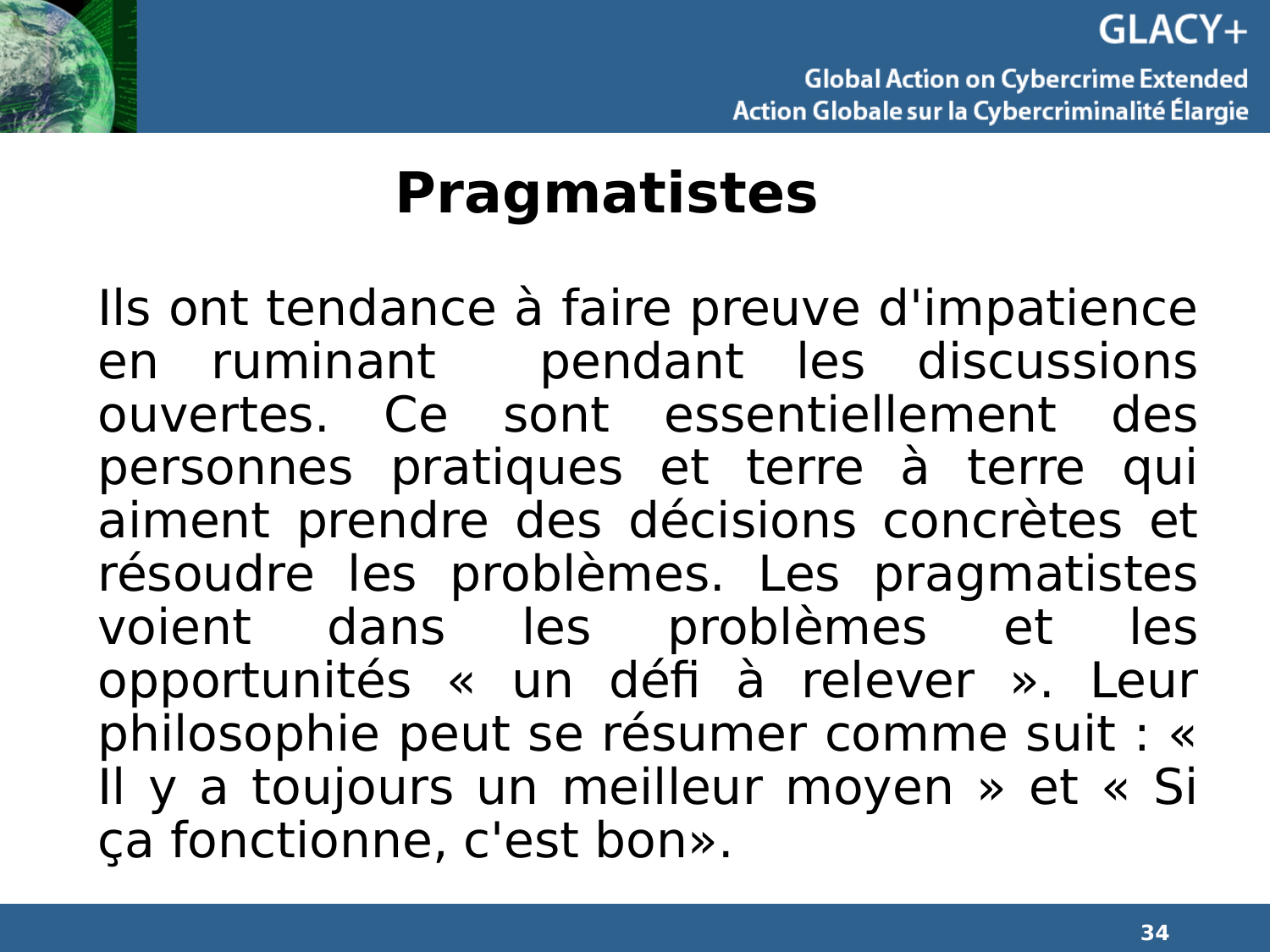

# Pragmatistes
Ils ont tendance à faire preuve d'impatience en ruminant  pendant les discussions ouvertes. Ce sont essentiellement des personnes pratiques et terre à terre qui aiment prendre des décisions concrètes et résoudre les problèmes. Les pragmatistes voient dans les problèmes et les opportunités « un défi à relever ». Leur philosophie peut se résumer comme suit : « Il y a toujours un meilleur moyen » et « Si ça fonctionne, c'est bon».
34